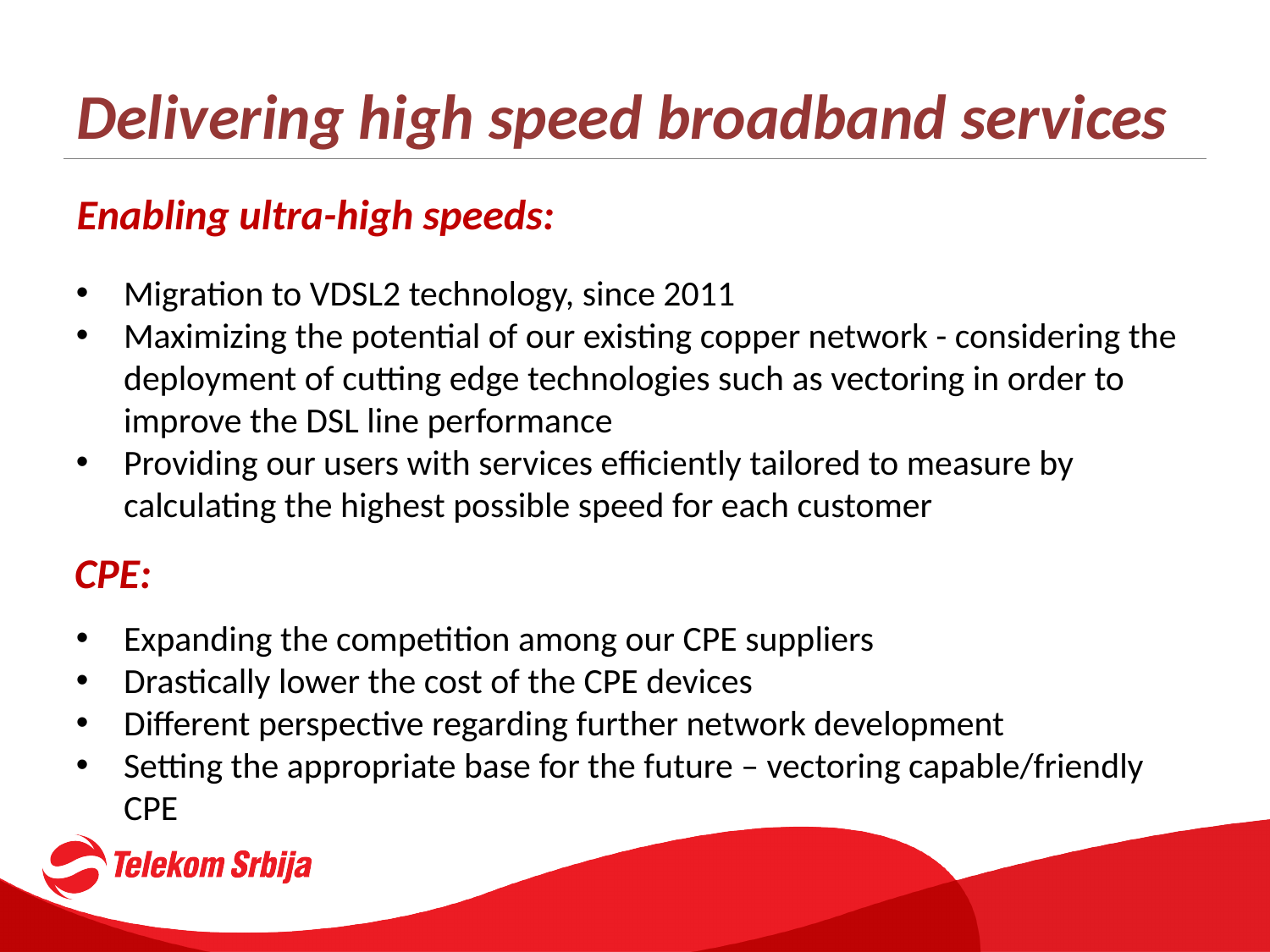

# Delivering high speed broadband services
Enabling ultra-high speeds:
Migration to VDSL2 technology, since 2011
Maximizing the potential of our existing copper network - considering the deployment of cutting edge technologies such as vectoring in order to improve the DSL line performance
Providing our users with services efficiently tailored to measure by calculating the highest possible speed for each customer
CPE:
Expanding the competition among our CPE suppliers
Drastically lower the cost of the CPE devices
Different perspective regarding further network development
Setting the appropriate base for the future – vectoring capable/friendly CPE